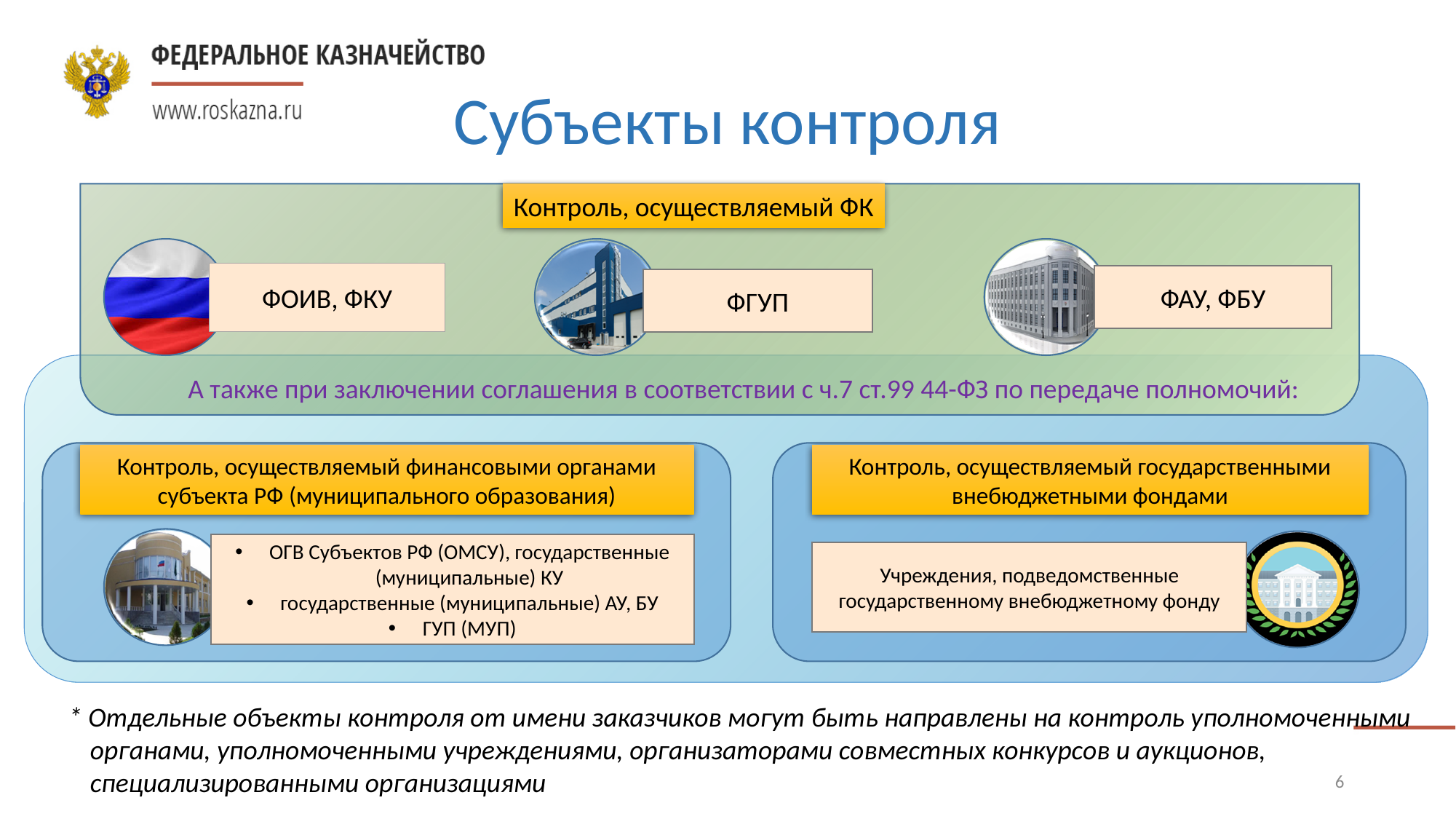

# Субъекты контроля

Контроль, осуществляемый ФК

ФОИВ, ФКУ
ФАУ, ФБУ
ФГУП

А также при заключении соглашения в соответствии с ч.7 ст.99 44-ФЗ по передаче полномочий:

Контроль, осуществляемый финансовыми органами субъекта РФ (муниципального образования)
Контроль, осуществляемый государственными внебюджетными фондами

ОГВ Субъектов РФ (ОМСУ), государственные (муниципальные) КУ
государственные (муниципальные) АУ, БУ
ГУП (МУП)
Учреждения, подведомственные государственному внебюджетному фонду
* Отдельные объекты контроля от имени заказчиков могут быть направлены на контроль уполномоченными органами, уполномоченными учреждениями, организаторами совместных конкурсов и аукционов, специализированными организациями
6